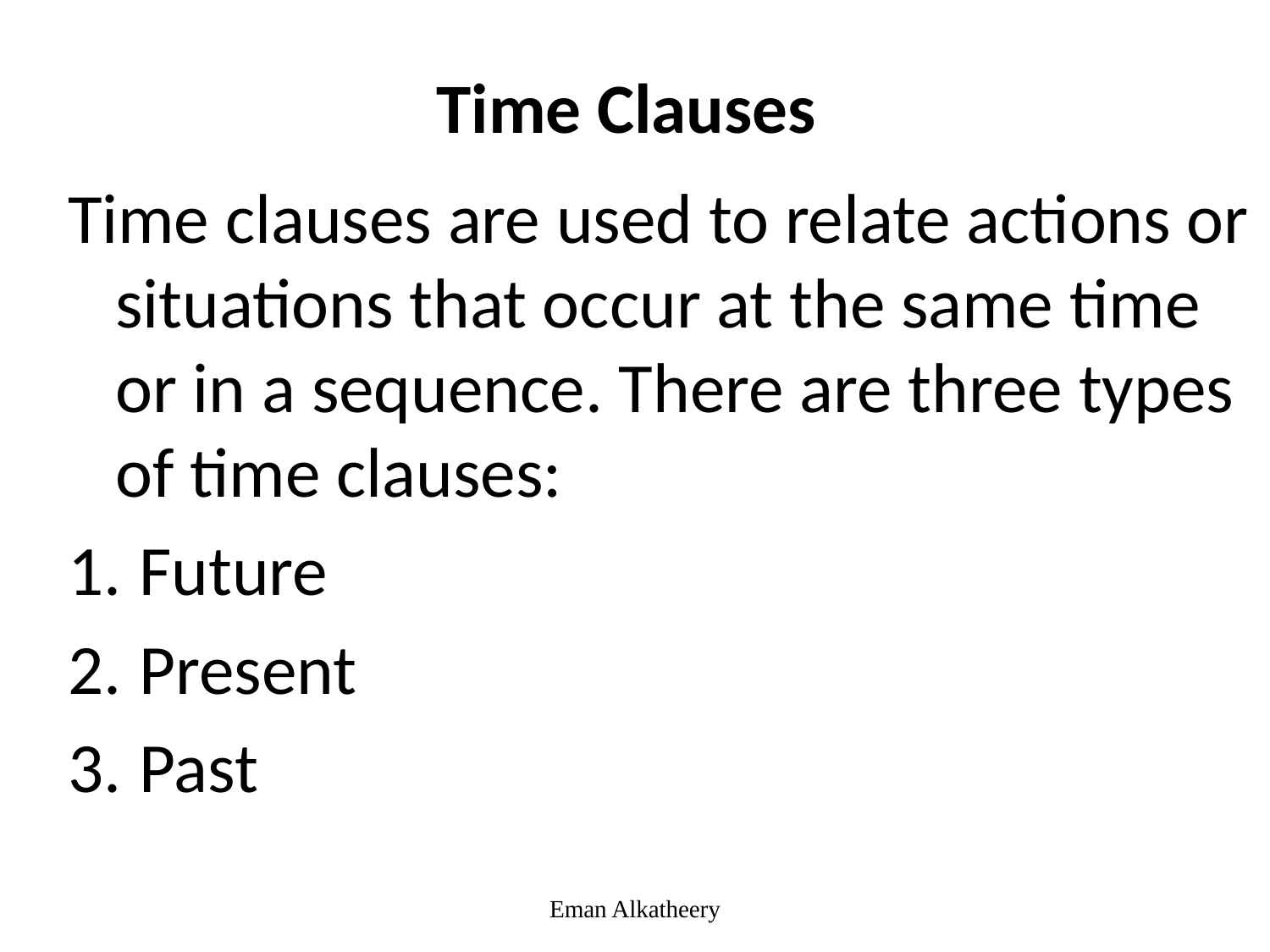

# Time Clauses
Time clauses are used to relate actions or situations that occur at the same time or in a sequence. There are three types of time clauses:
Future
Present
Past

Eman Alkatheery